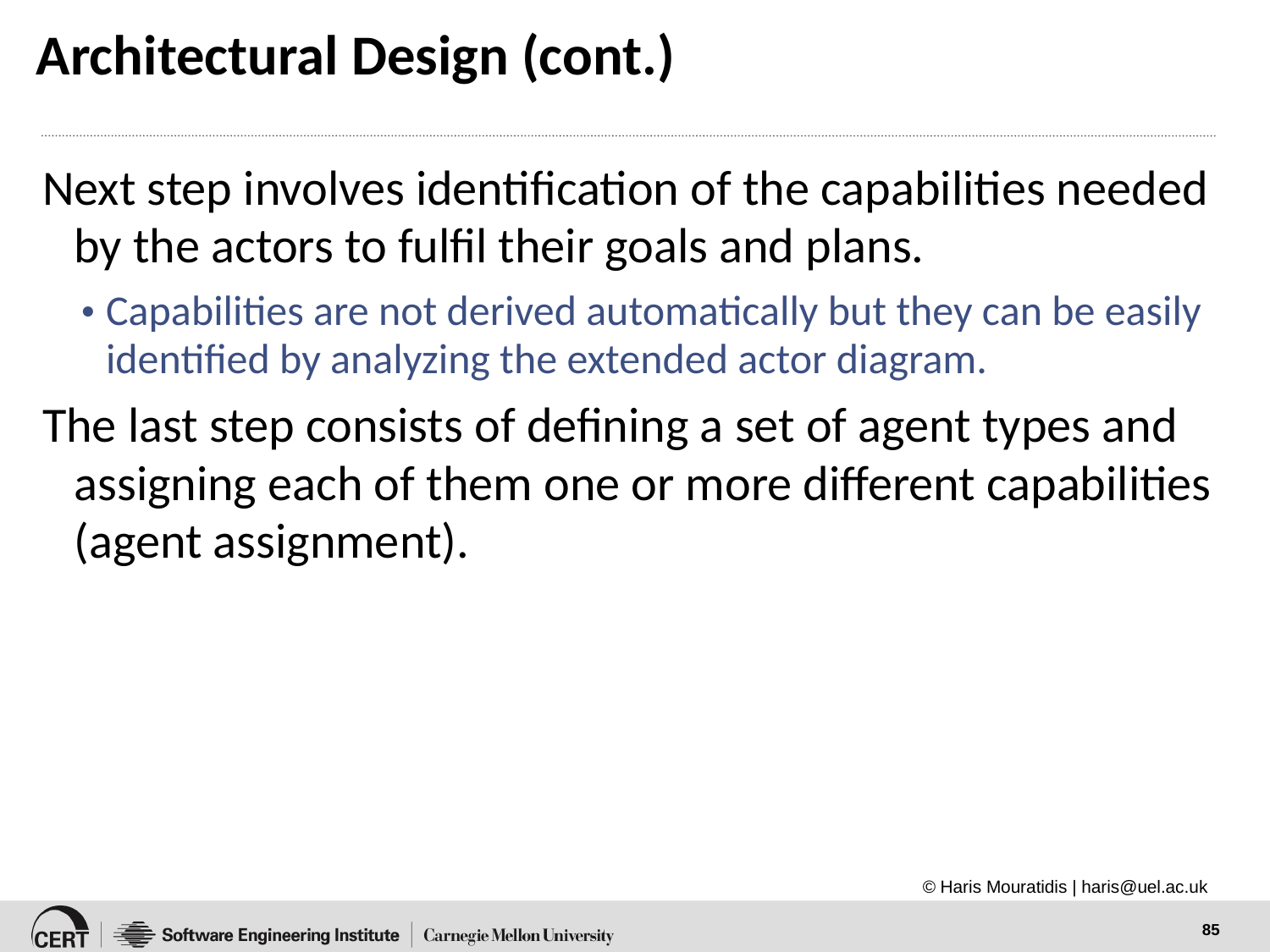

# Architectural Design (cont.)
Next step involves identification of the capabilities needed by the actors to fulfil their goals and plans.
Capabilities are not derived automatically but they can be easily identified by analyzing the extended actor diagram.
The last step consists of defining a set of agent types and assigning each of them one or more different capabilities (agent assignment).
© Haris Mouratidis | haris@uel.ac.uk